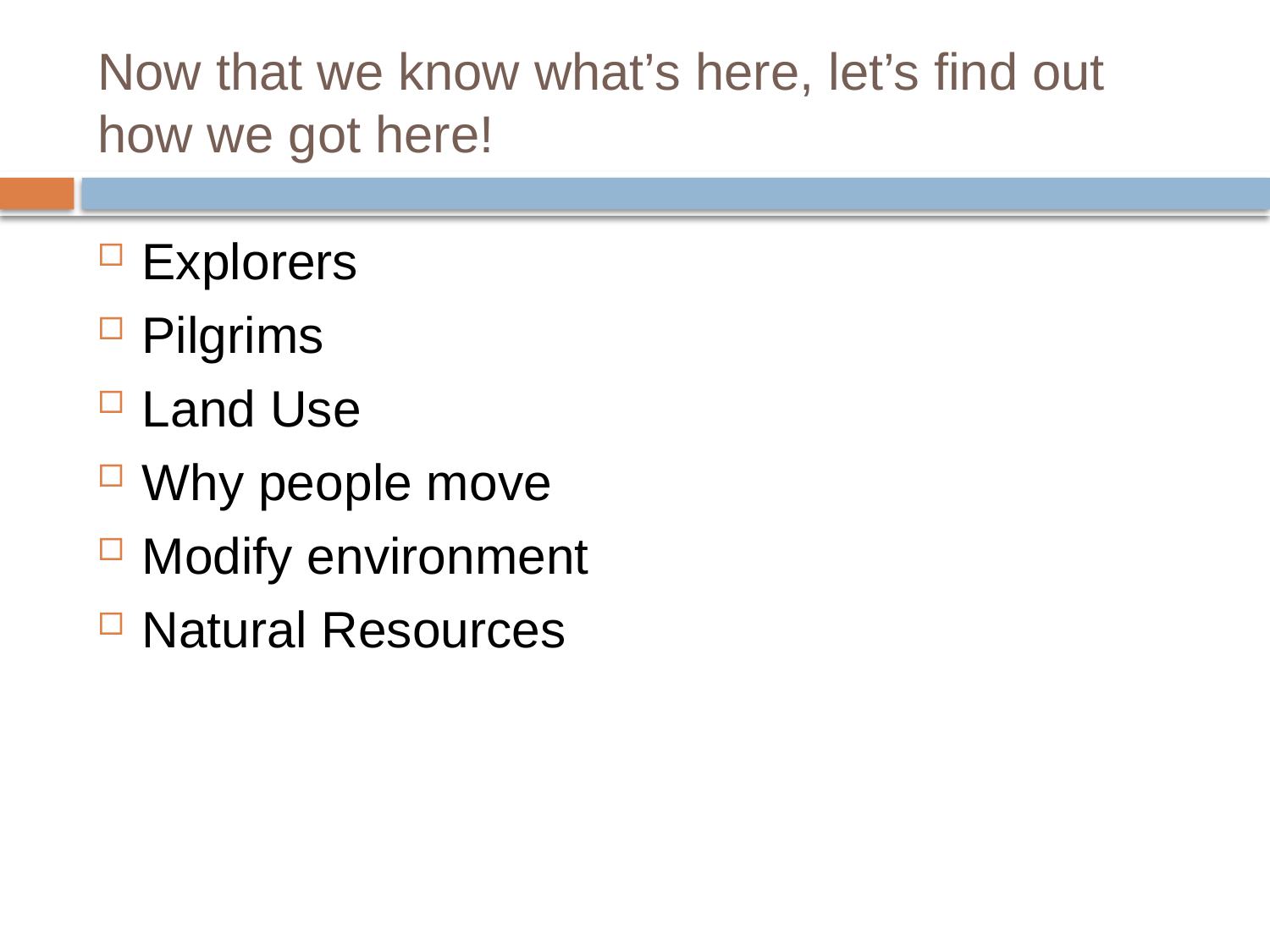

# Now that we know what’s here, let’s find out how we got here!
Explorers
Pilgrims
Land Use
Why people move
Modify environment
Natural Resources